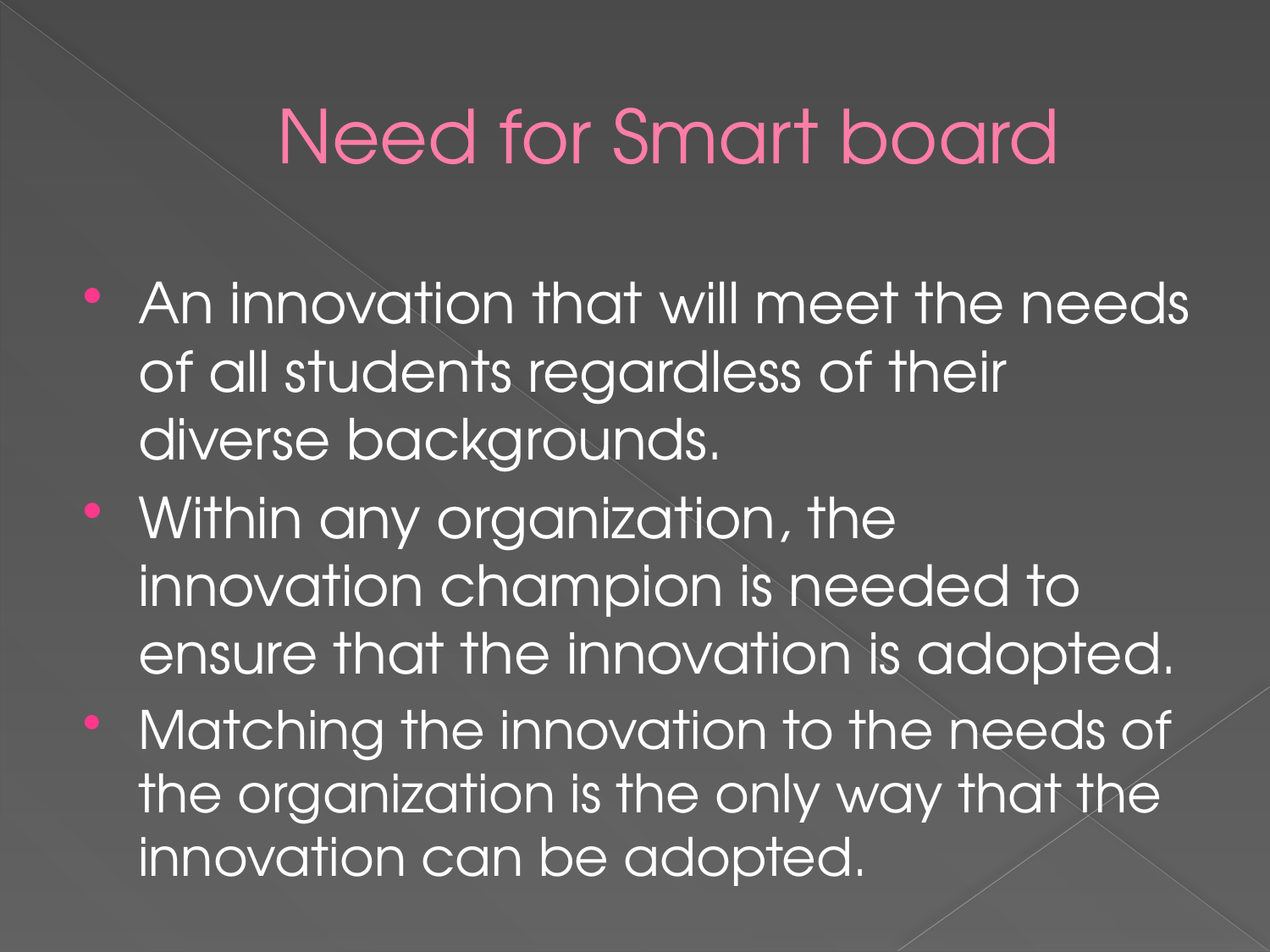

# Need for Smart board
An innovation that will meet the needs of all students regardless of their diverse backgrounds.
Within any organization, the innovation champion is needed to ensure that the innovation is adopted.
Matching the innovation to the needs of the organization is the only way that the innovation can be adopted.